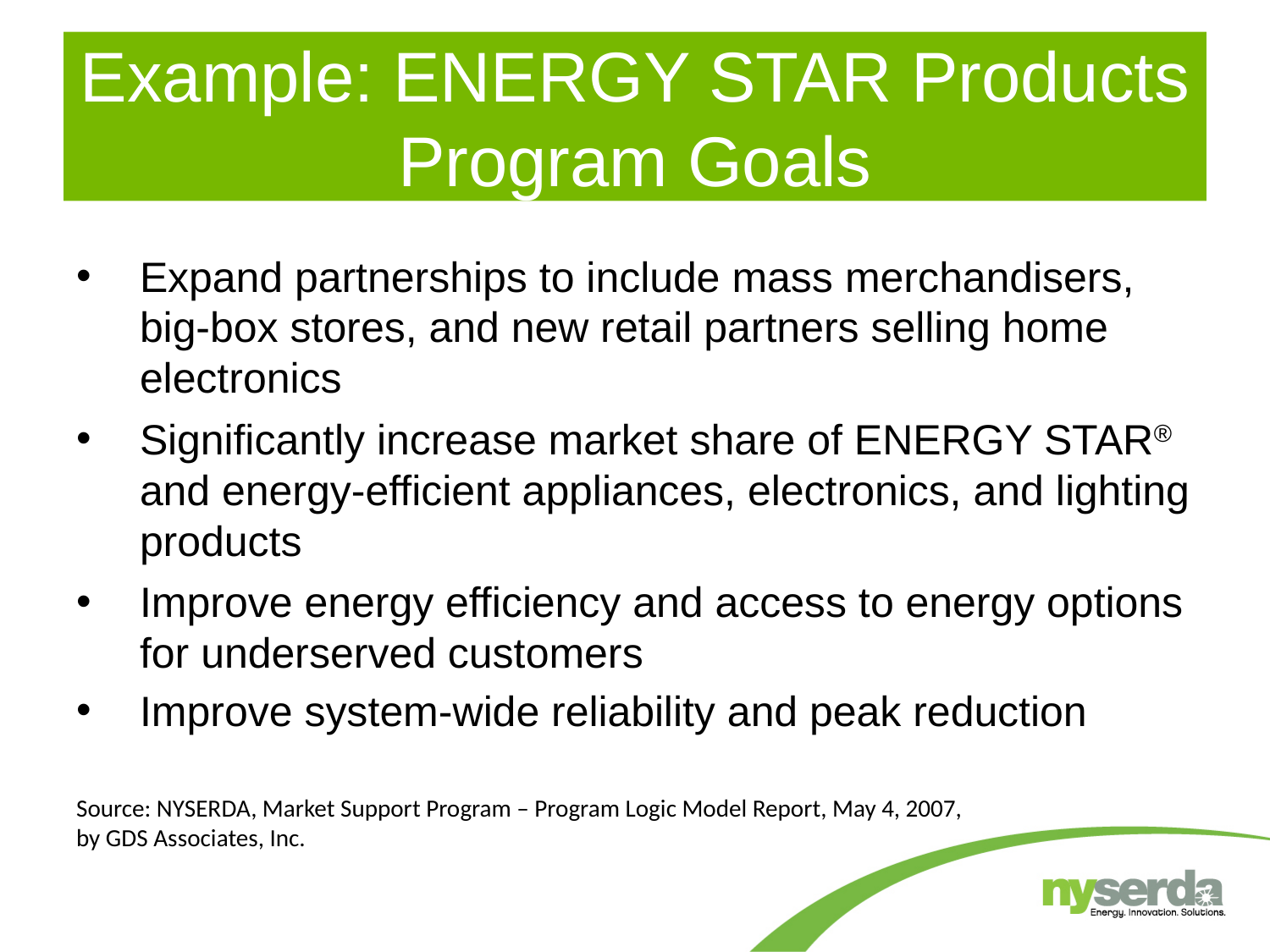

# Example: ENERGY STAR Products Program Goals
Expand partnerships to include mass merchandisers, big-box stores, and new retail partners selling home electronics
Significantly increase market share of ENERGY STAR® and energy-efficient appliances, electronics, and lighting products
Improve energy efficiency and access to energy options for underserved customers
Improve system-wide reliability and peak reduction

Source: NYSERDA, Market Support Program – Program Logic Model Report, May 4, 2007,
by GDS Associates, Inc.